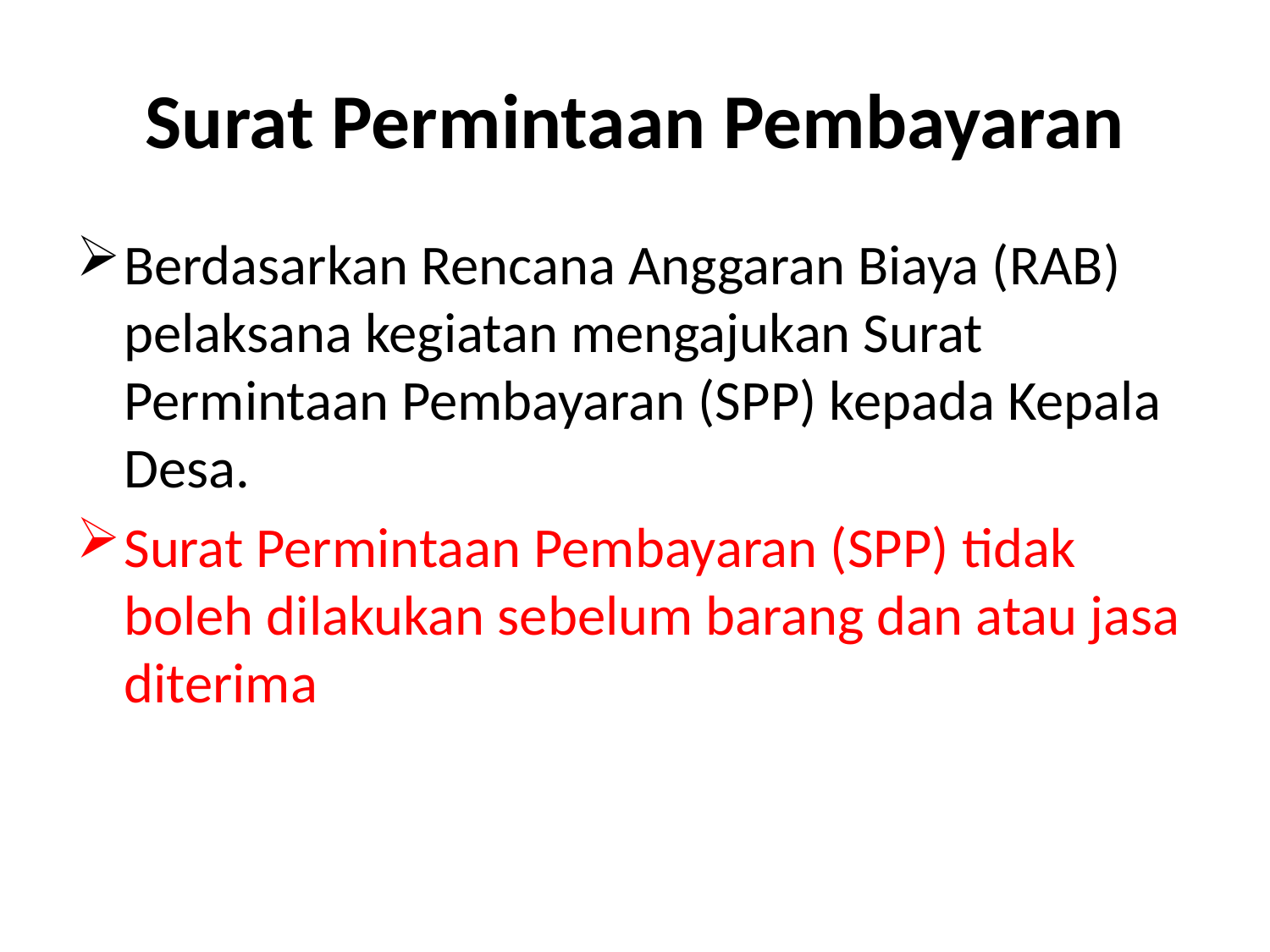

# Surat Permintaan Pembayaran
Berdasarkan Rencana Anggaran Biaya (RAB) pelaksana kegiatan mengajukan Surat Permintaan Pembayaran (SPP) kepada Kepala Desa.
Surat Permintaan Pembayaran (SPP) tidak boleh dilakukan sebelum barang dan atau jasa diterima